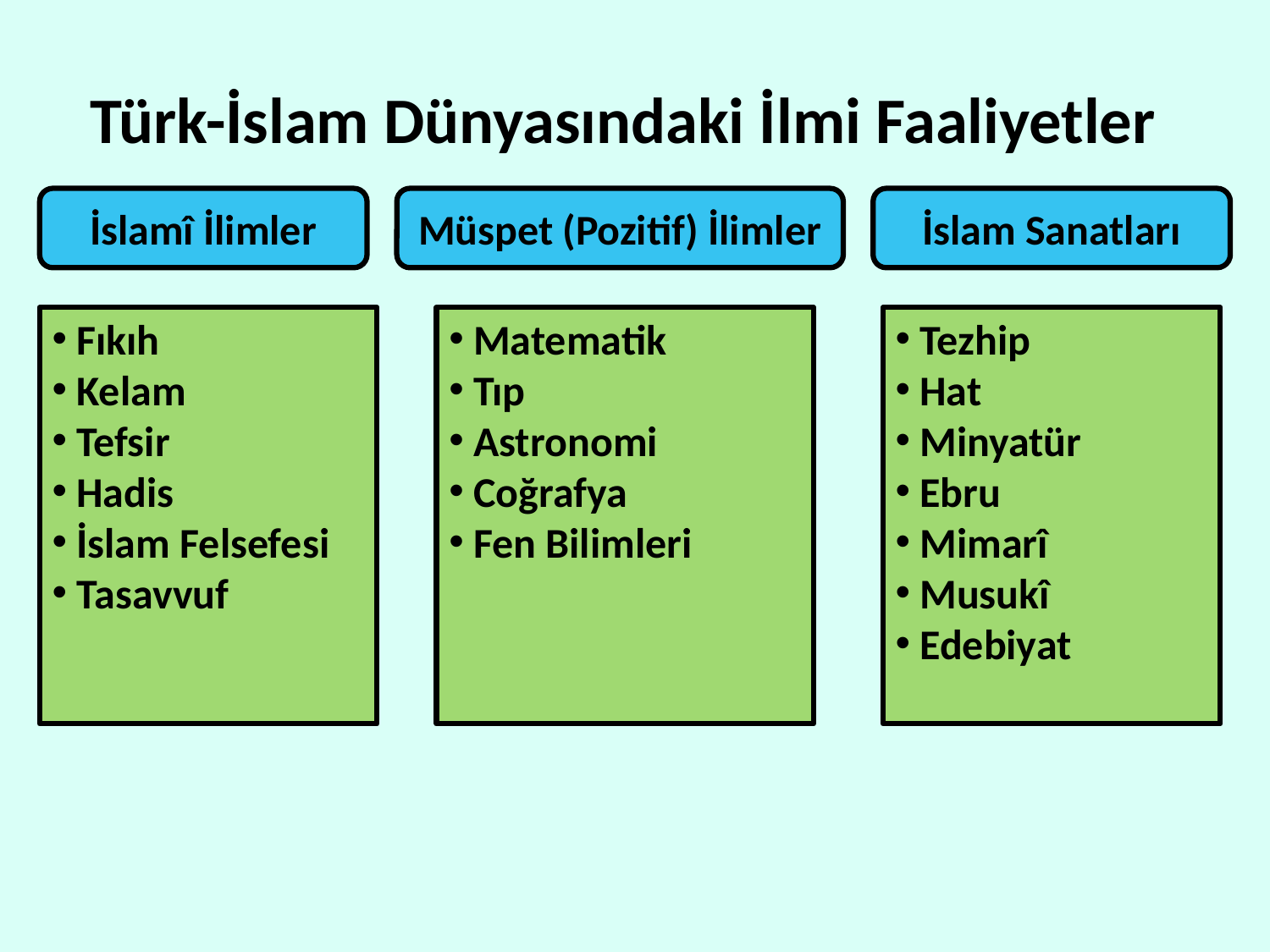

# Türk-İslam Dünyasındaki İlmi Faaliyetler
İslamî İlimler
Müspet (Pozitif) İlimler
İslam Sanatları
 Fıkıh
 Kelam
 Tefsir
 Hadis
 İslam Felsefesi
 Tasavvuf

 Matematik
 Tıp
 Astronomi
 Coğrafya
 Fen Bilimleri

 Tezhip
 Hat
 Minyatür
 Ebru
 Mimarî
 Musukî
 Edebiyat